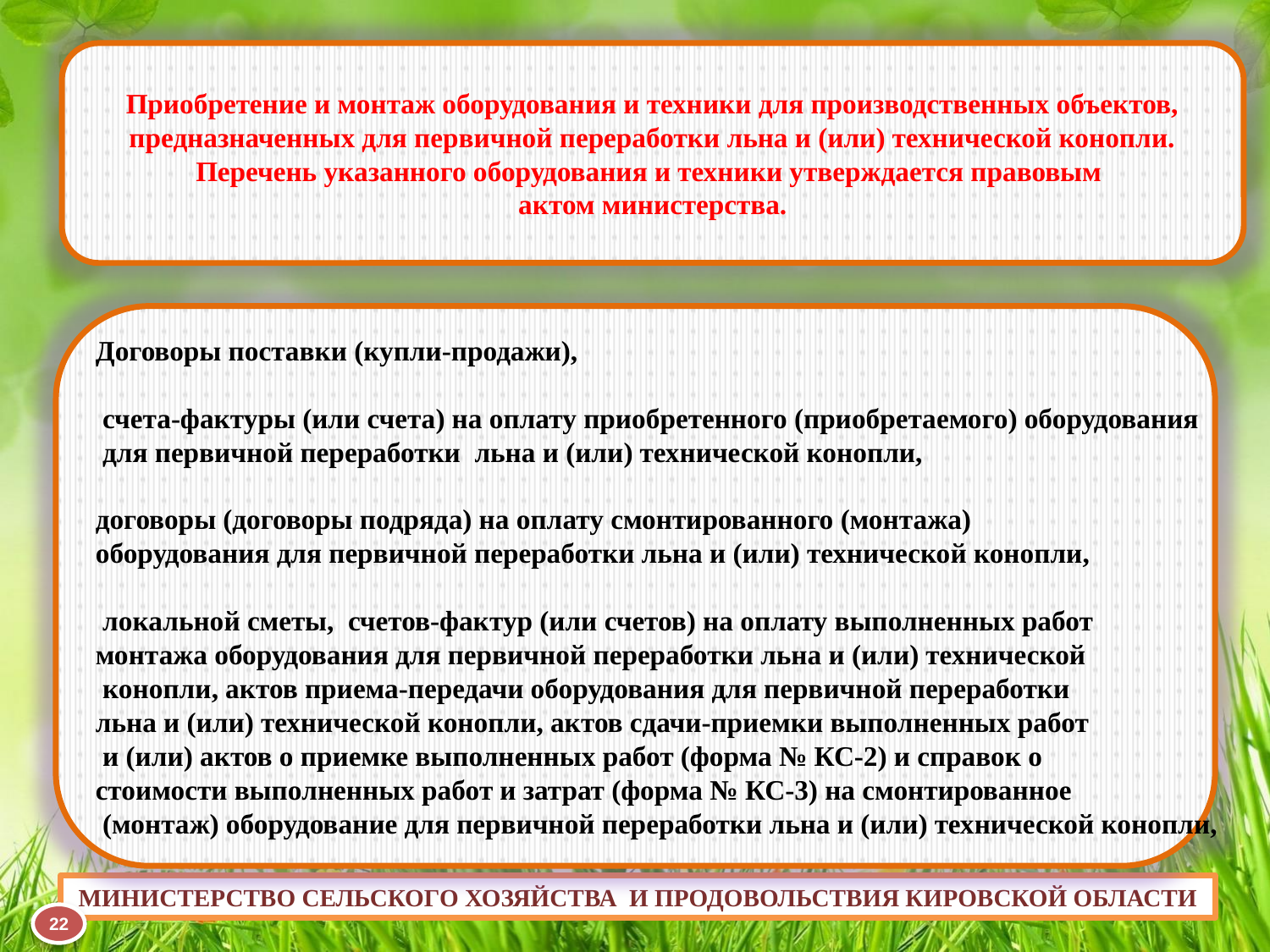

Приобретение и монтаж оборудования и техники для производственных объектов,
 предназначенных для первичной переработки льна и (или) технической конопли.
Перечень указанного оборудования и техники утверждается правовым
актом министерства.
Договоры поставки (купли-продажи),

 счета-фактуры (или счета) на оплату приобретенного (приобретаемого) оборудования
 для первичной переработки  льна и (или) технической конопли,

договоры (договоры подряда) на оплату смонтированного (монтажа)
оборудования для первичной переработки льна и (или) технической конопли,

 локальной сметы,  счетов-фактур (или счетов) на оплату выполненных работ
монтажа оборудования для первичной переработки льна и (или) технической
 конопли, актов приема-передачи оборудования для первичной переработки
льна и (или) технической конопли, актов сдачи-приемки выполненных работ
 и (или) актов о приемке выполненных работ (форма № КС-2) и справок о
стоимости выполненных работ и затрат (форма № КС-3) на смонтированное
 (монтаж) оборудование для первичной переработки льна и (или) технической конопли,
МИНИСТЕРСТВО СЕЛЬСКОГО ХОЗЯЙСТВА  И ПРОДОВОЛЬСТВИЯ КИРОВСКОЙ ОБЛАСТИ
22